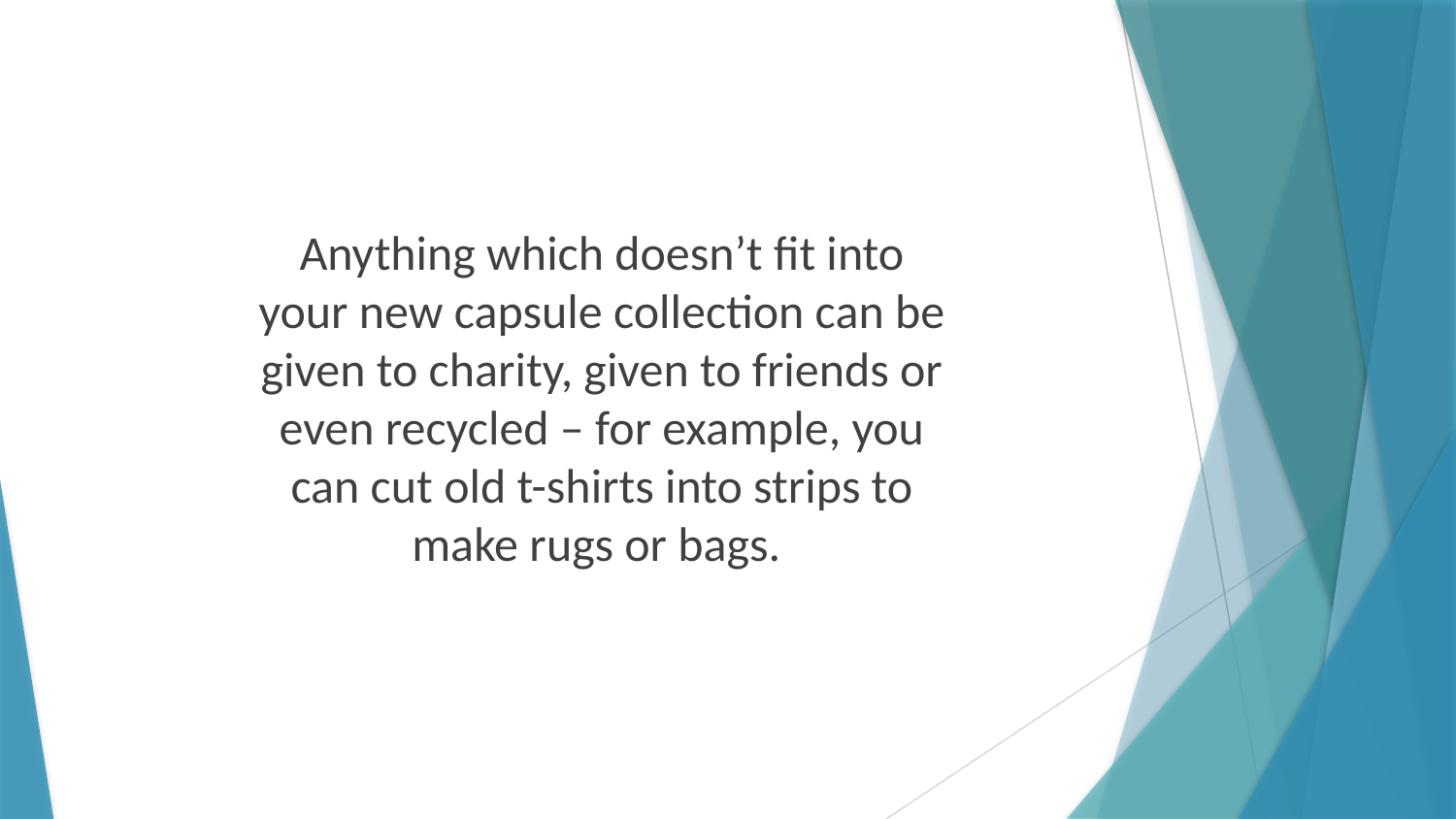

Anything which doesn’t fit into your new capsule collection can be given to charity, given to friends or even recycled – for example, you can cut old t-shirts into strips to make rugs or bags.